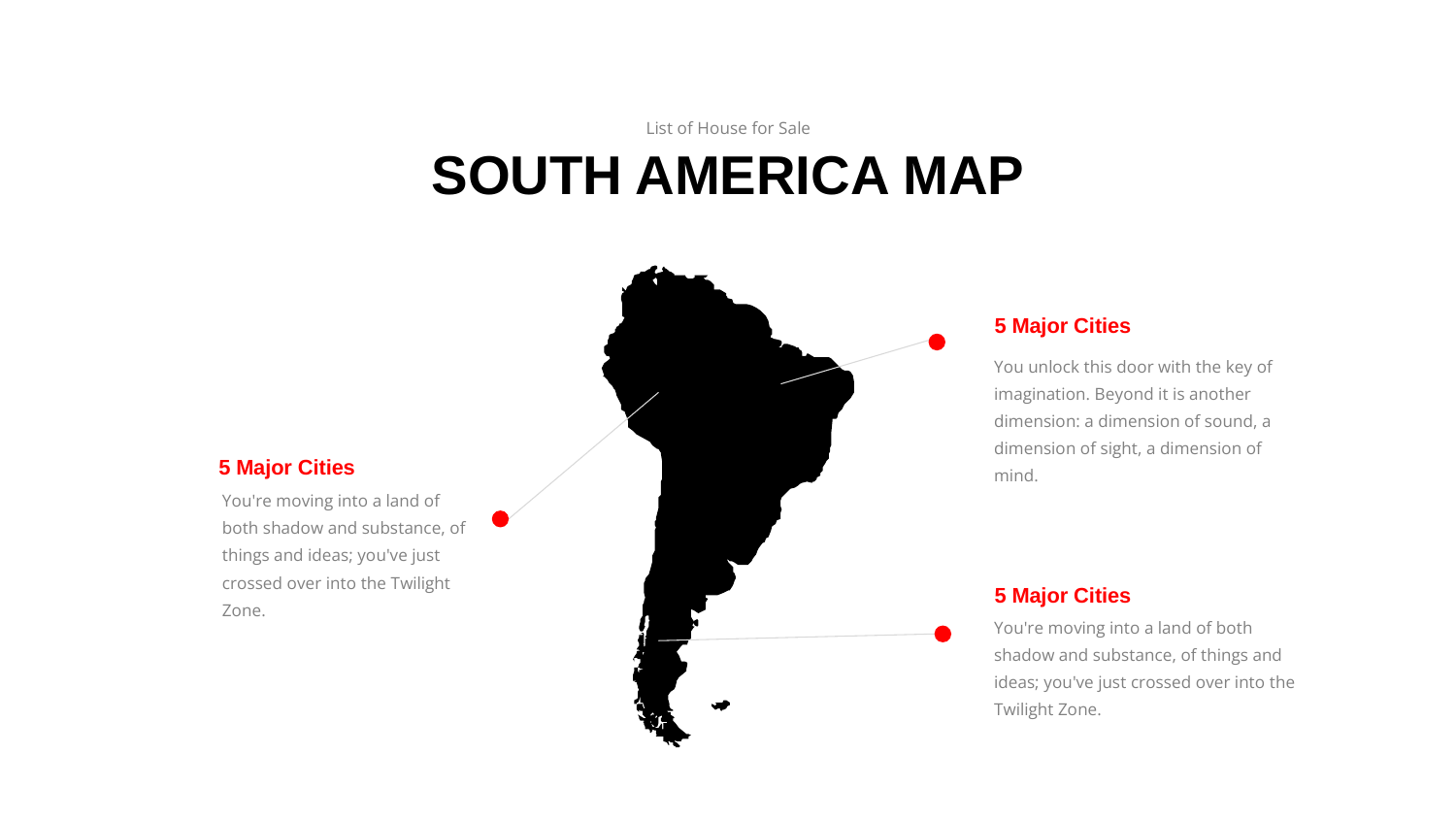

List of House for Sale
SOUTH AMERICA MAP

5 Major Cities

You unlock this door with the key of imagination. Beyond it is another dimension: a dimension of sound, a dimension of sight, a dimension of mind.
5 Major Cities
You're moving into a land of both shadow and substance, of things and ideas; you've just crossed over into the Twilight Zone.

5 Major Cities
You're moving into a land of both shadow and substance, of things and ideas; you've just crossed over into the Twilight Zone.